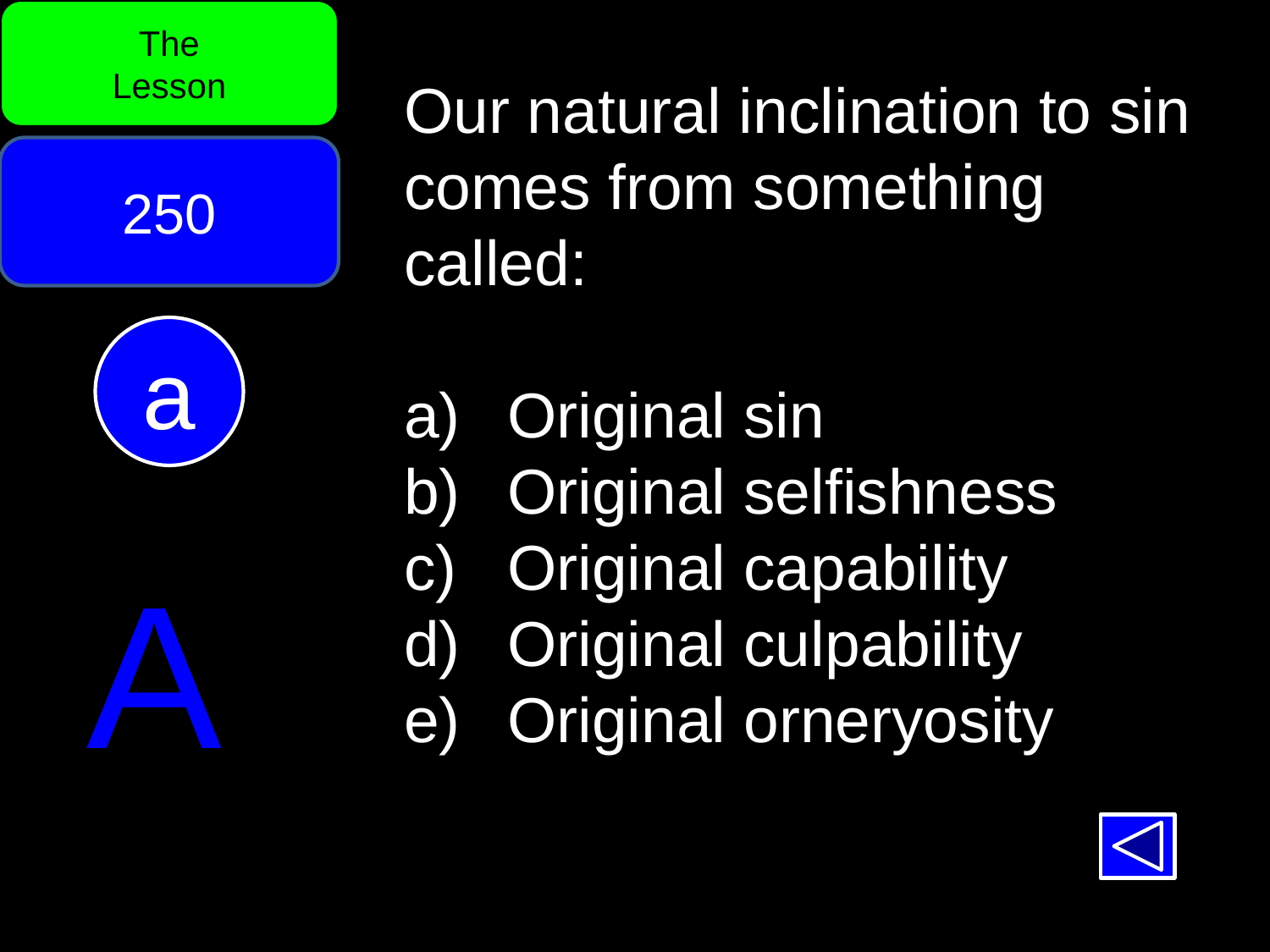

The
Lesson
Our natural inclination to sin comes from something called:

Original sin
Original selfishness
Original capability
Original culpability
Original orneryosity
250
a
A